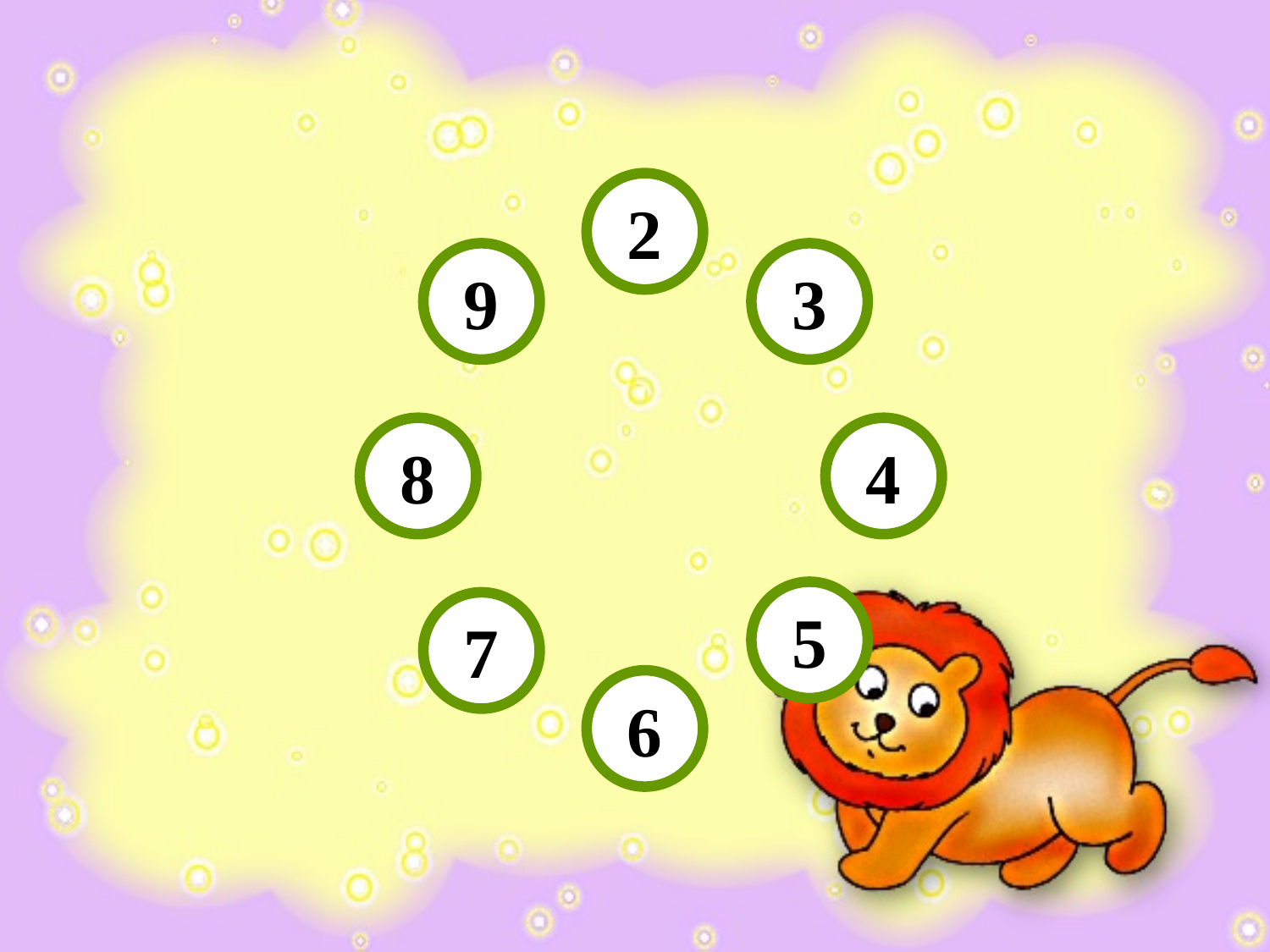

2
9
3
8
4
5
7
6